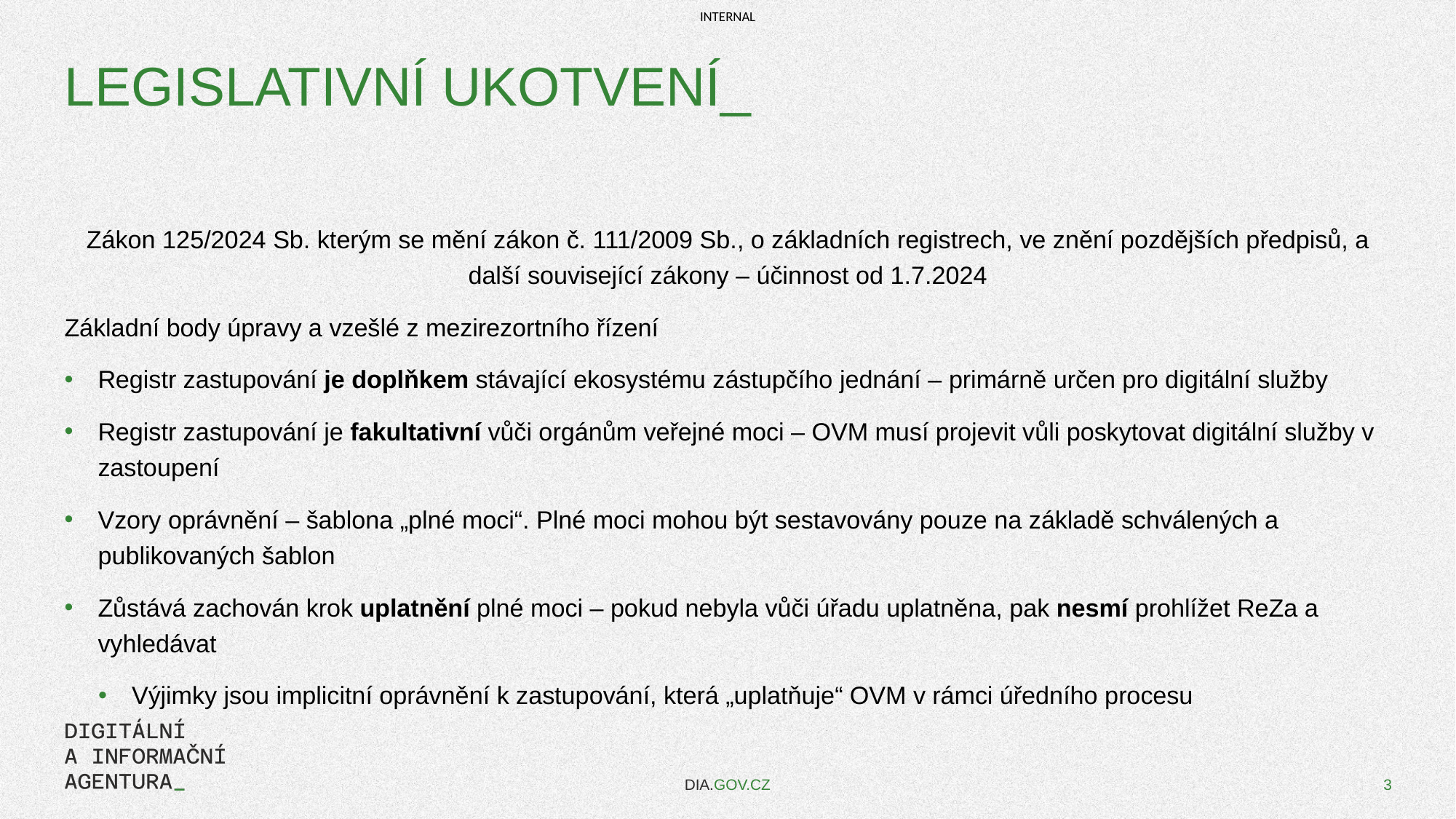

# Legislativní ukotvení_
Zákon 125/2024 Sb. kterým se mění zákon č. 111/2009 Sb., o základních registrech, ve znění pozdějších předpisů, a další související zákony – účinnost od 1.7.2024
Základní body úpravy a vzešlé z mezirezortního řízení
Registr zastupování je doplňkem stávající ekosystému zástupčího jednání – primárně určen pro digitální služby
Registr zastupování je fakultativní vůči orgánům veřejné moci – OVM musí projevit vůli poskytovat digitální služby v zastoupení
Vzory oprávnění – šablona „plné moci“. Plné moci mohou být sestavovány pouze na základě schválených a publikovaných šablon
Zůstává zachován krok uplatnění plné moci – pokud nebyla vůči úřadu uplatněna, pak nesmí prohlížet ReZa a vyhledávat
Výjimky jsou implicitní oprávnění k zastupování, která „uplatňuje“ OVM v rámci úředního procesu

DIA.GOV.CZ
3